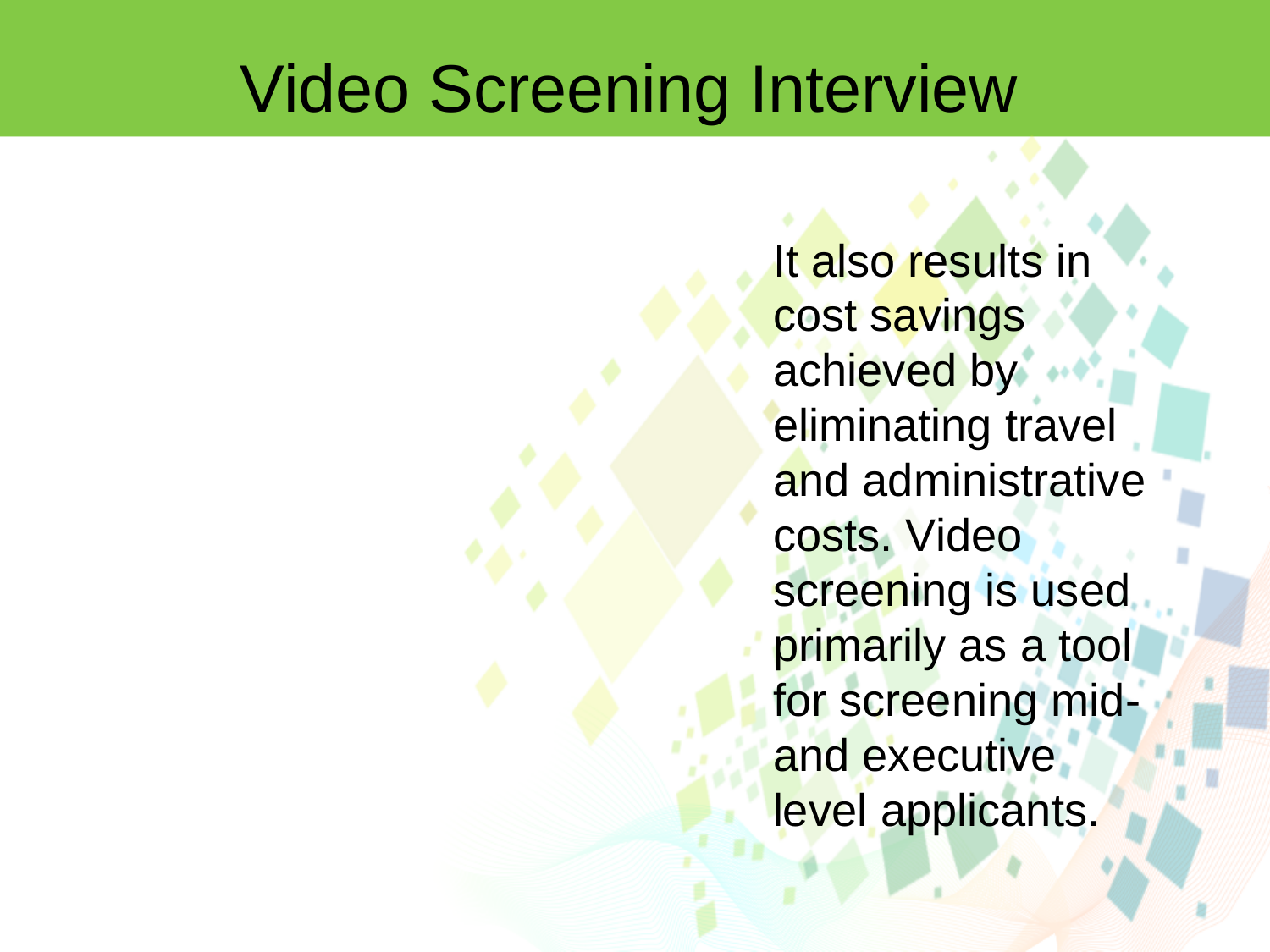

Video Screening Interview
It also results in cost savings achieved by eliminating travel and administrative
costs. Video screening is used primarily as a tool for screening mid- and executive level applicants.